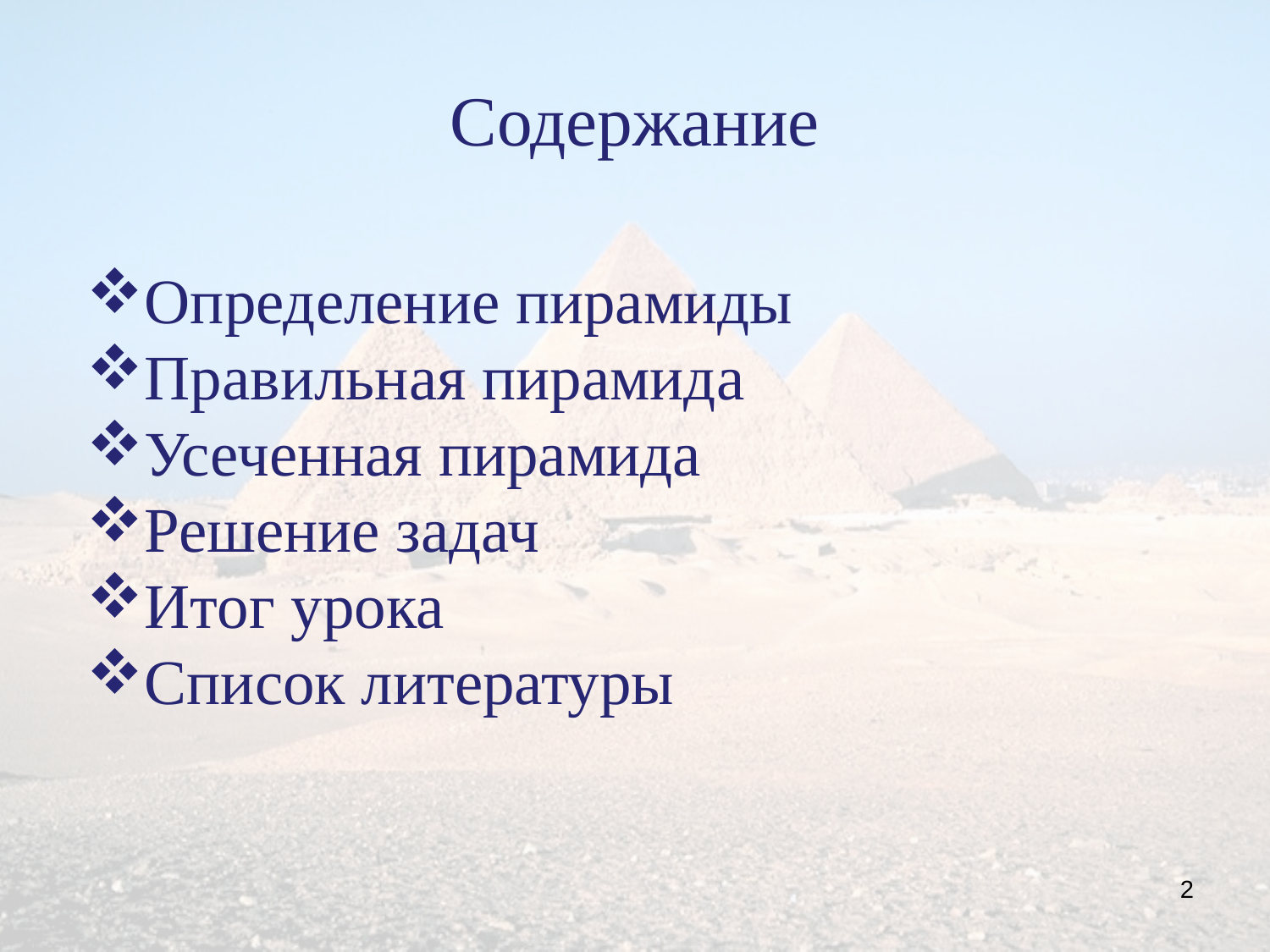

# Содержание
Определение пирамиды
Правильная пирамида
Усеченная пирамида
Решение задач
Итог урока
Список литературы

2